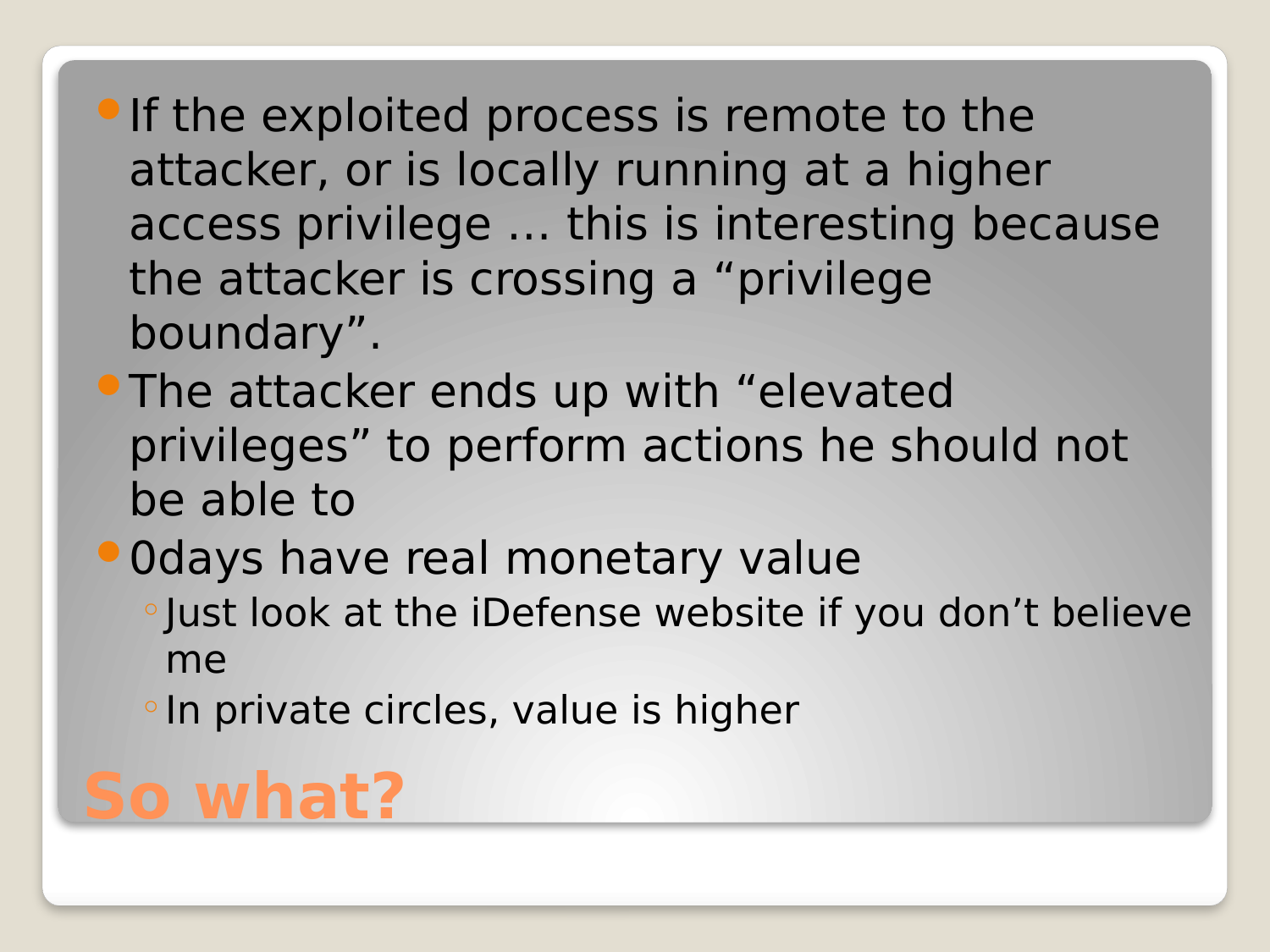

If the exploited process is remote to the attacker, or is locally running at a higher access privilege … this is interesting because the attacker is crossing a “privilege boundary”.
The attacker ends up with “elevated privileges” to perform actions he should not be able to
0days have real monetary value
Just look at the iDefense website if you don’t believe me
In private circles, value is higher
# So what?